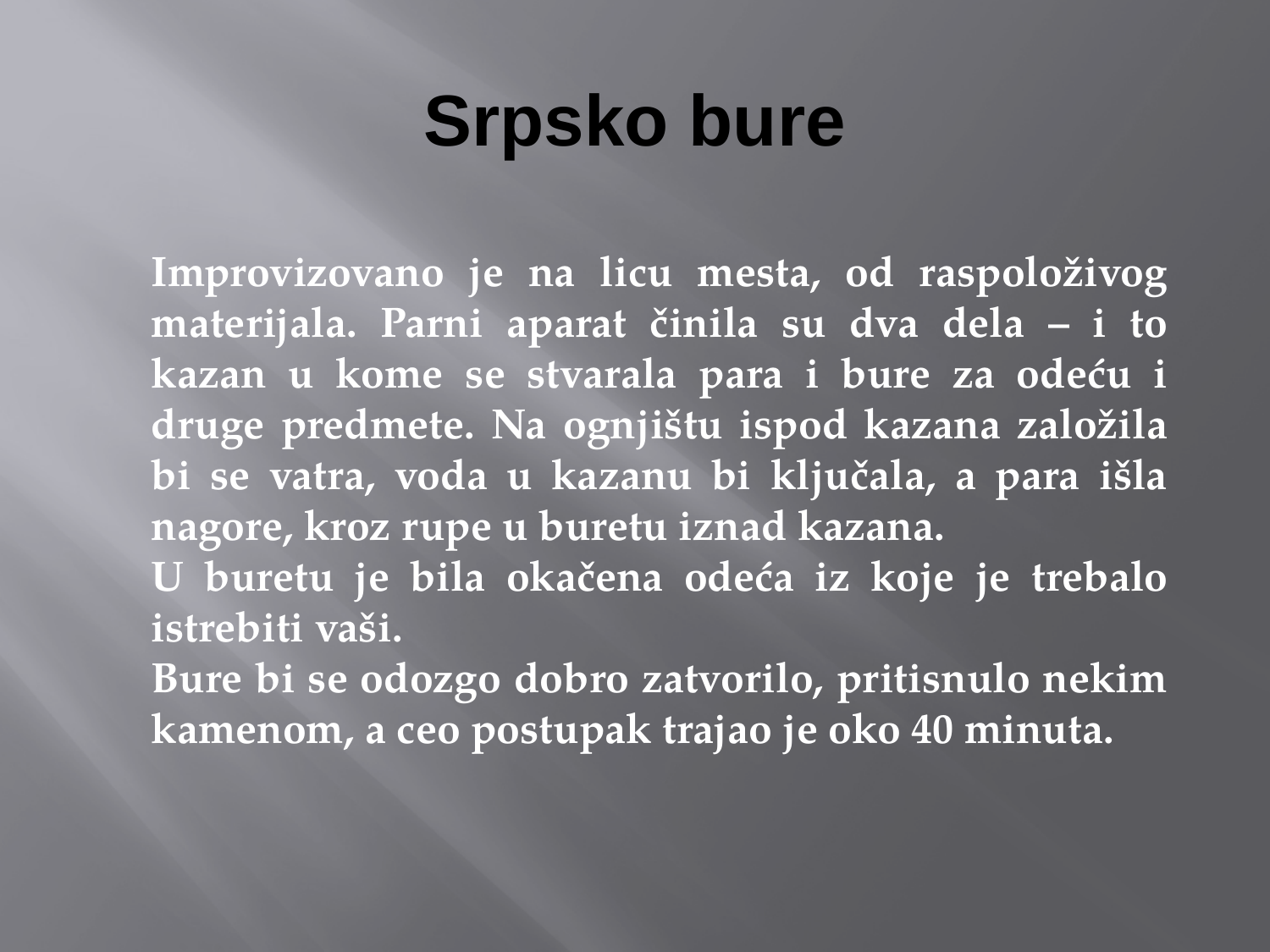

# Srpsko bure
Improvizovano je na licu mesta, od raspoloživog materijala. Parni aparat činila su dva dela – i to kazan u kome se stvarala para i bure za odeću i druge predmete. Na ognjištu ispod kazana založila bi se vatra, voda u kazanu bi ključala, a para išla nagore, kroz rupe u buretu iznad kazana.
U buretu je bila okačena odeća iz koje je trebalo istrebiti vaši.
Bure bi se odozgo dobro zatvorilo, pritisnulo nekim kamenom, a ceo postupak trajao je oko 40 minuta.